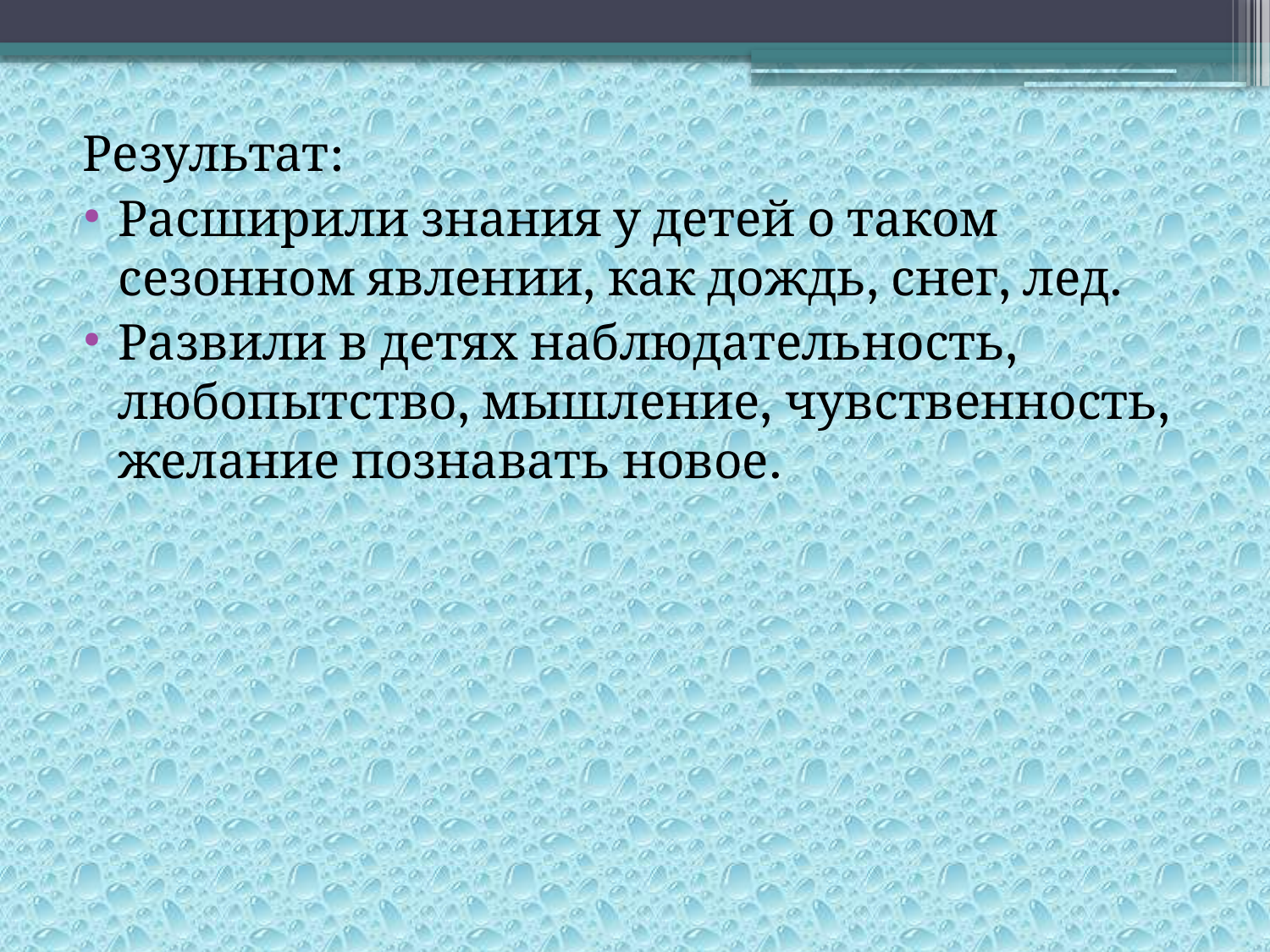

Результат:
Расширили знания у детей о таком сезонном явлении, как дождь, снег, лед.
Развили в детях наблюдательность, любопытство, мышление, чувственность, желание познавать новое.